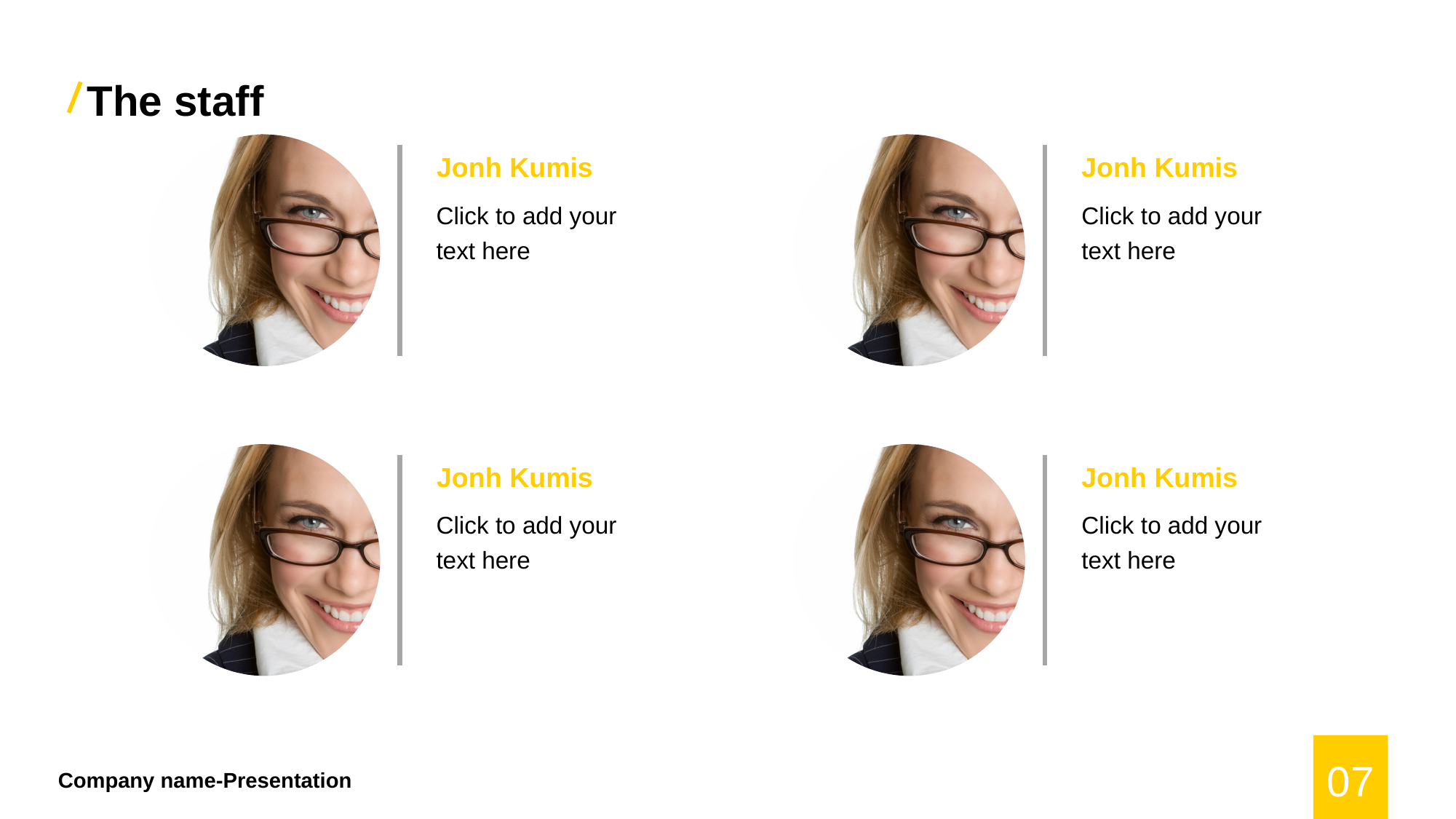

The staff

Jonh Kumis
Jonh Kumis
Click to add your text here
Click to add your text here

Jonh Kumis
Jonh Kumis
Click to add your text here
Click to add your text here
07
Company name-Presentation